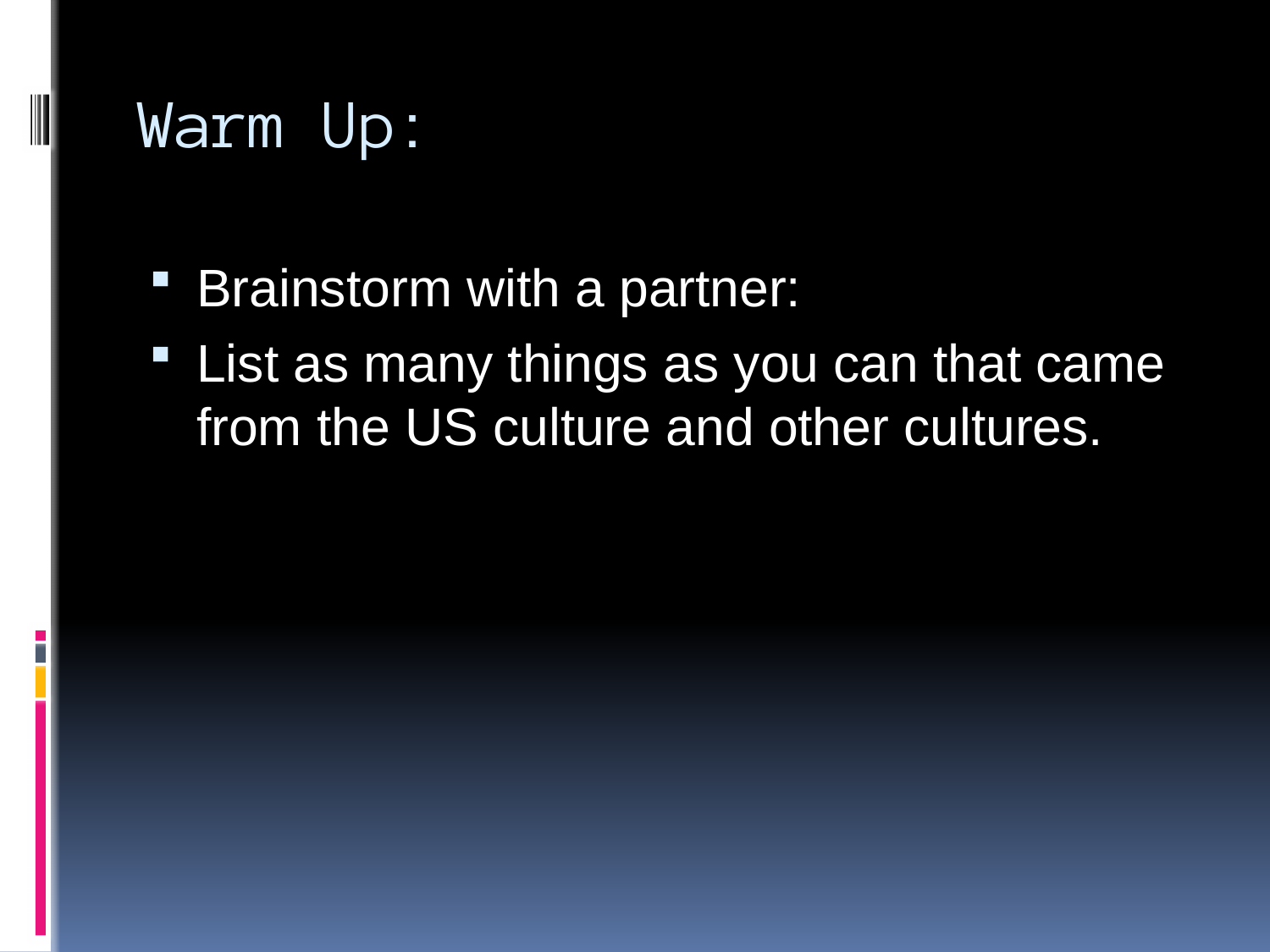

# Warm Up:
Brainstorm with a partner:
List as many things as you can that came from the US culture and other cultures.